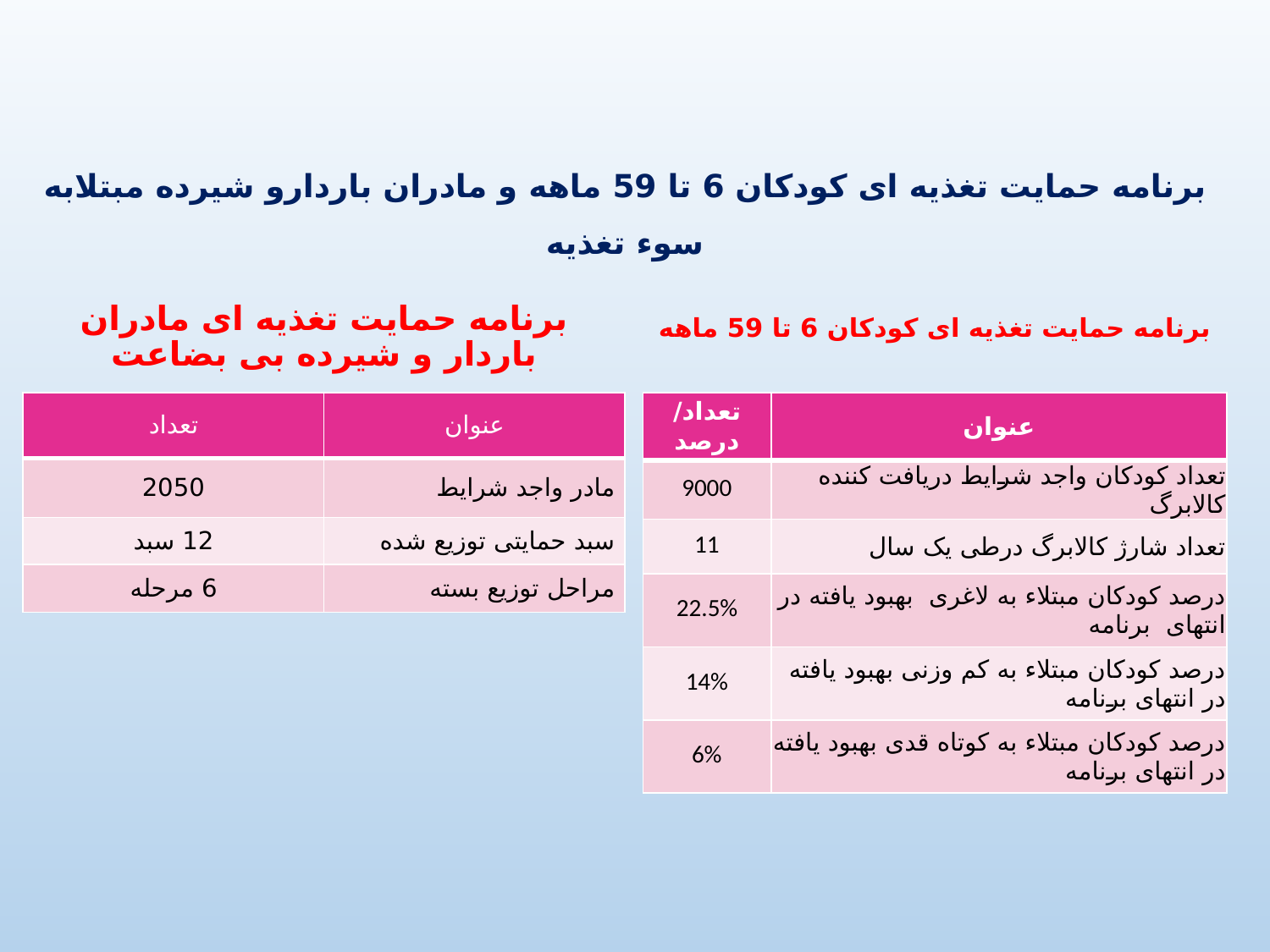

# برنامه حمایت تغذیه ای کودکان 6 تا 59 ماهه و مادران باردارو شیرده مبتلابه سوء تغذیه
برنامه حمایت تغذیه ای کودکان 6 تا 59 ماهه
برنامه حمایت تغذیه ای مادران باردار و شیرده بی بضاعت
| تعداد | عنوان |
| --- | --- |
| 2050 | مادر واجد شرایط |
| 12 سبد | سبد حمایتی توزیع شده |
| 6 مرحله | مراحل توزیع بسته |
| تعداد/درصد | عنوان |
| --- | --- |
| 9000 | تعداد کودکان واجد شرایط دریافت کننده کالابرگ |
| 11 | تعداد شارژ کالابرگ درطی یک سال |
| 22.5% | درصد کودکان مبتلاء به لاغری بهبود یافته در انتهای برنامه |
| 14% | درصد کودکان مبتلاء به کم وزنی بهبود یافته در انتهای برنامه |
| 6% | درصد کودکان مبتلاء به کوتاه قدی بهبود یافته در انتهای برنامه |